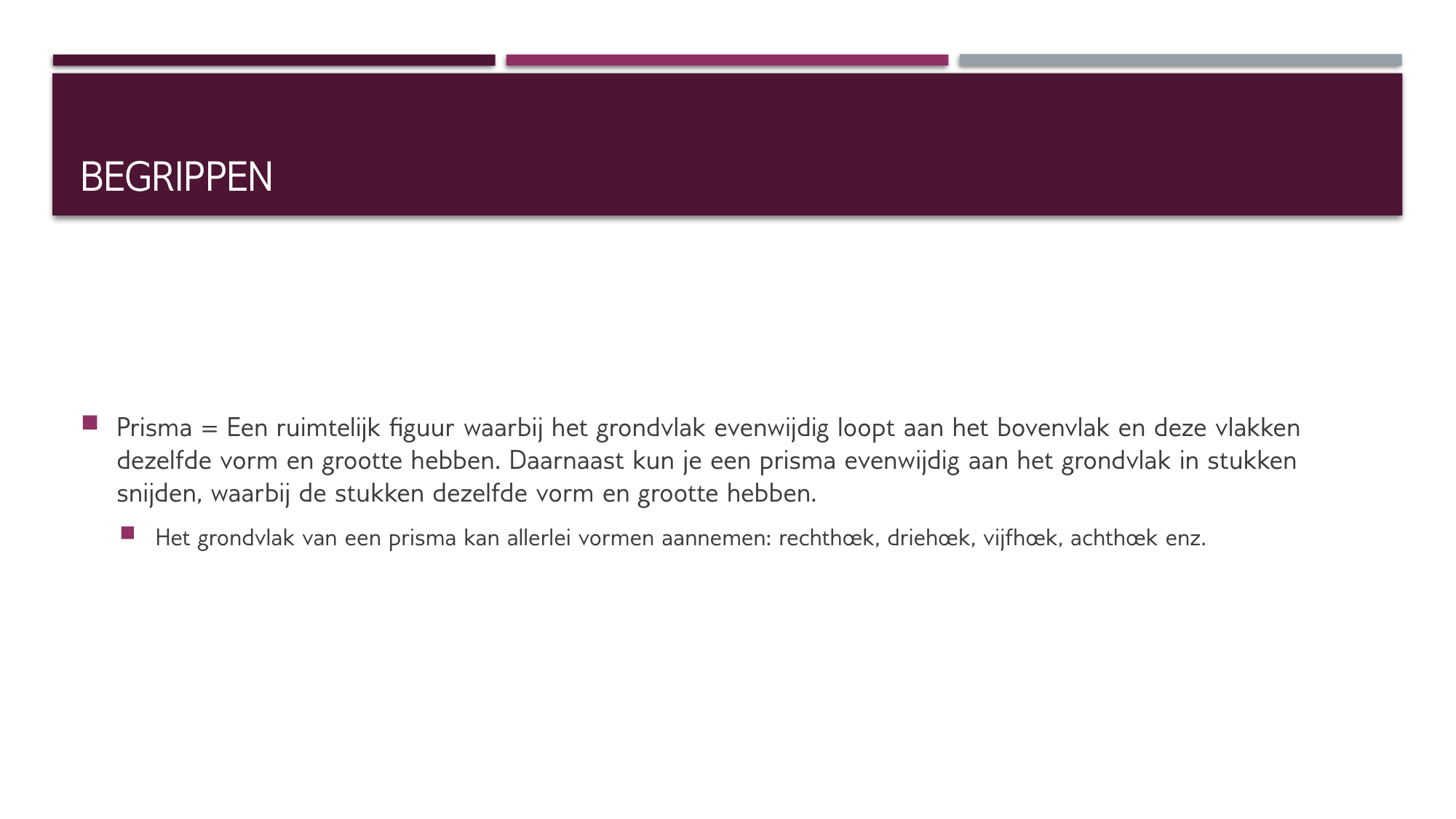

# Begrippen
Prisma = Een ruimtelijk figuur waarbij het grondvlak evenwijdig loopt aan het bovenvlak en deze vlakken dezelfde vorm en grootte hebben. Daarnaast kun je een prisma evenwijdig aan het grondvlak in stukken snijden, waarbij de stukken dezelfde vorm en grootte hebben.
Het grondvlak van een prisma kan allerlei vormen aannemen: rechthoek, driehoek, vijfhoek, achthoek enz.